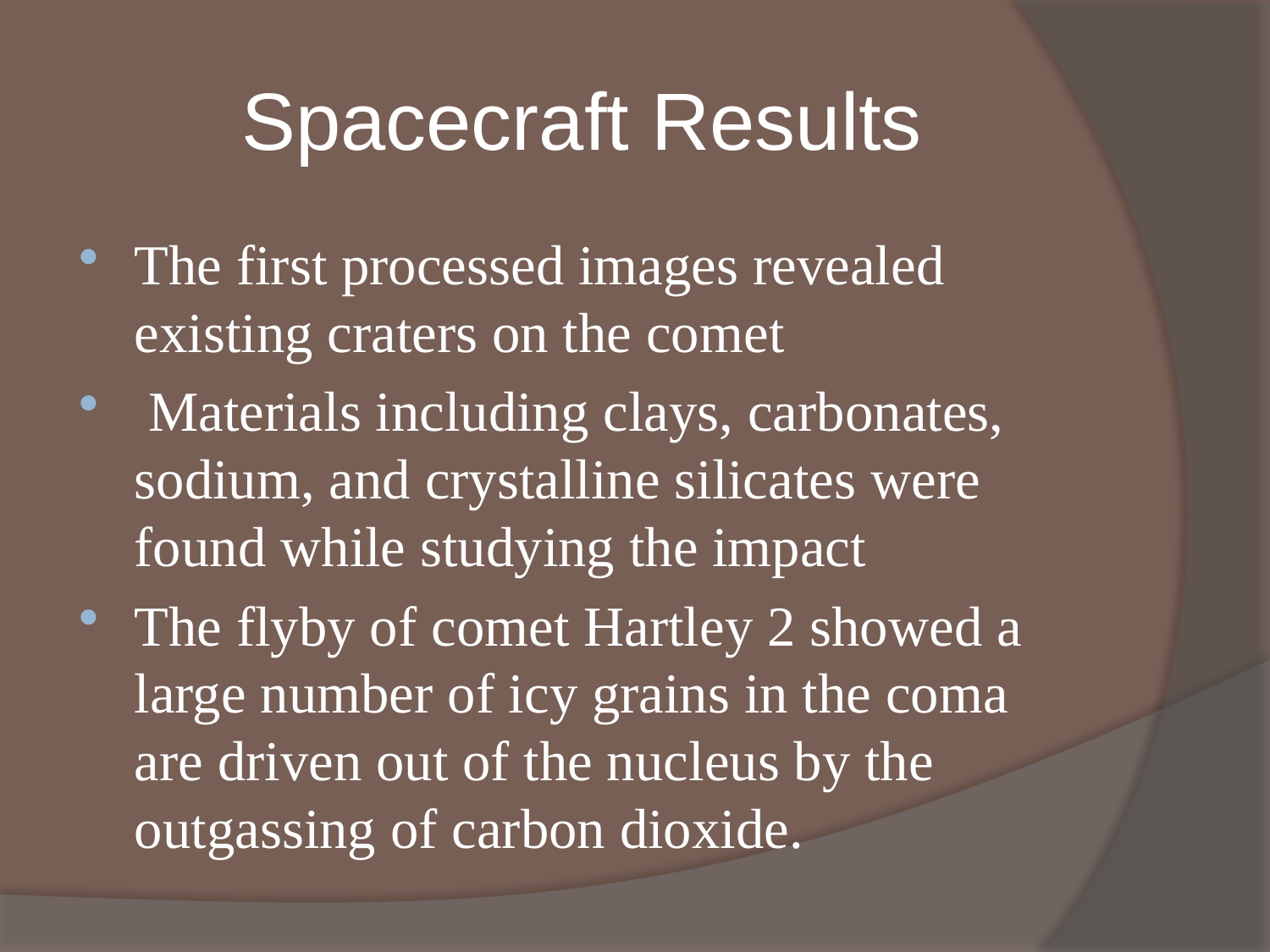

# Spacecraft Results
The first processed images revealed existing craters on the comet
 Materials including clays, carbonates, sodium, and crystalline silicates were found while studying the impact
The flyby of comet Hartley 2 showed a large number of icy grains in the coma are driven out of the nucleus by the outgassing of carbon dioxide.